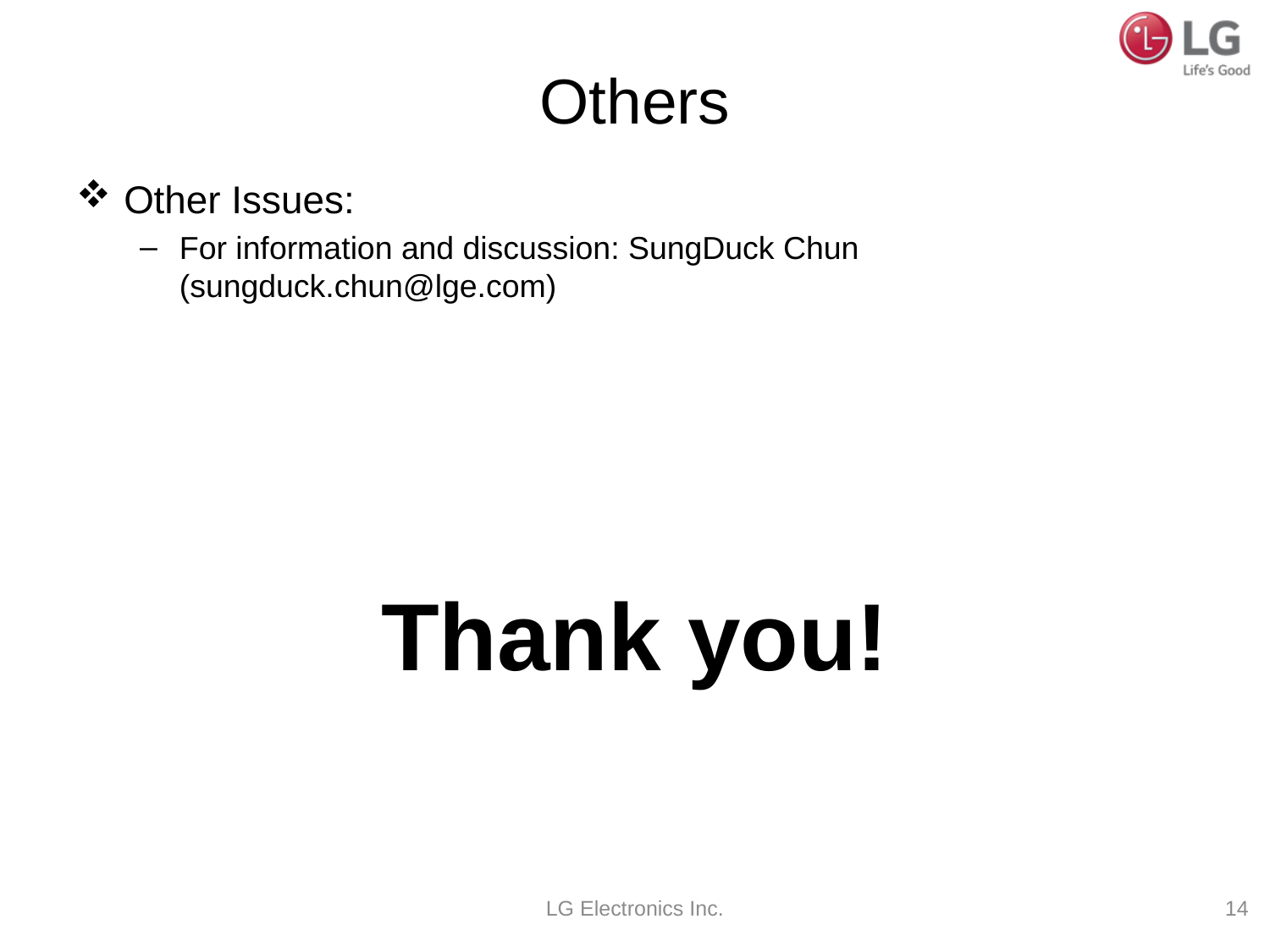

# Others
Other Issues:
For information and discussion: SungDuck Chun (sungduck.chun@lge.com)

Thank you!
LG Electronics Inc.
14